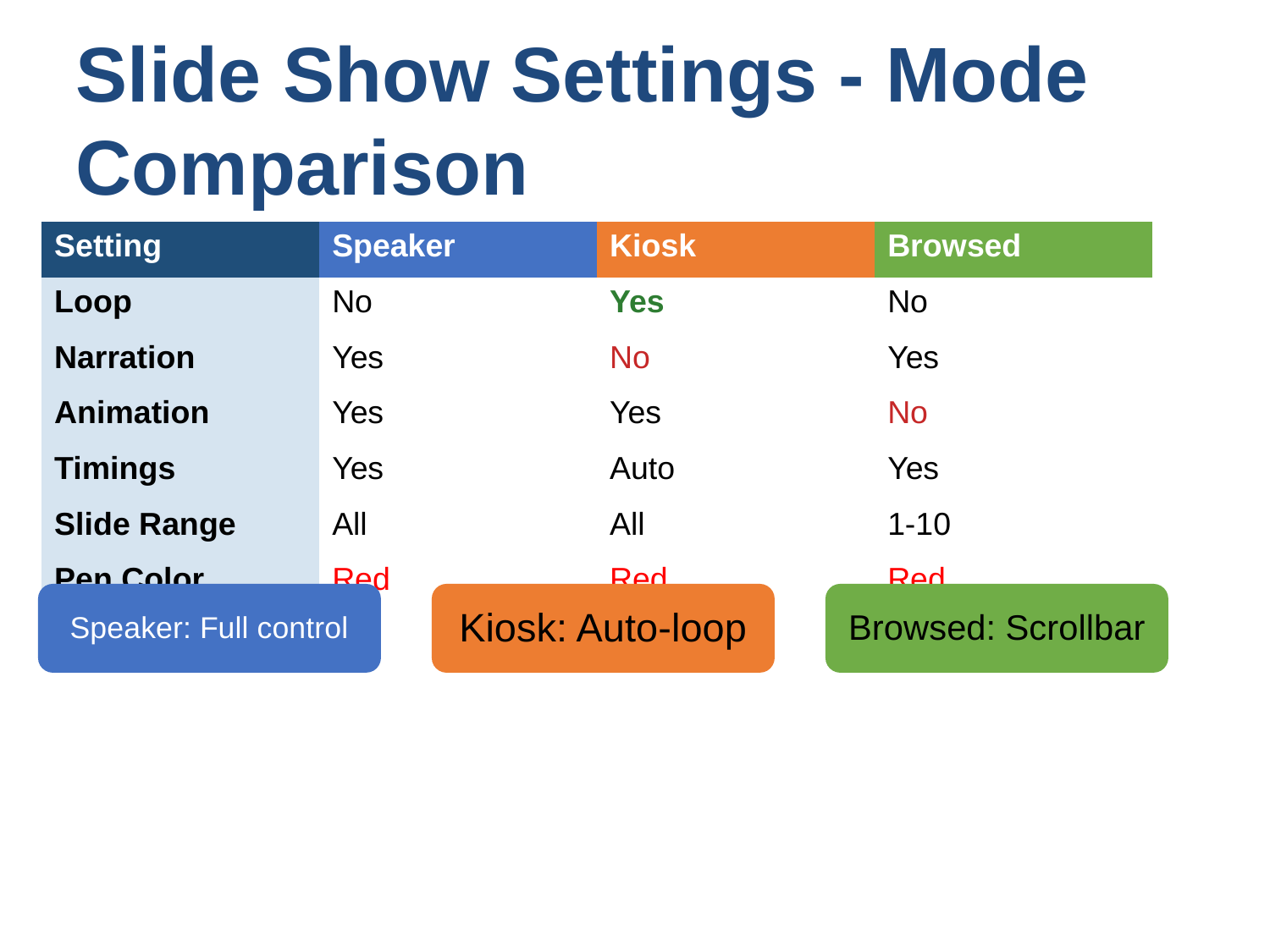

Slide Show Settings - Mode Comparison
| Setting | Speaker | Kiosk | Browsed |
| --- | --- | --- | --- |
| Loop | No | Yes | No |
| Narration | Yes | No | Yes |
| Animation | Yes | Yes | No |
| Timings | Yes | Auto | Yes |
| Slide Range | All | All | 1-10 |
| Pen Color | Red | Red | Red |
Speaker: Full control
Kiosk: Auto-loop
Browsed: Scrollbar